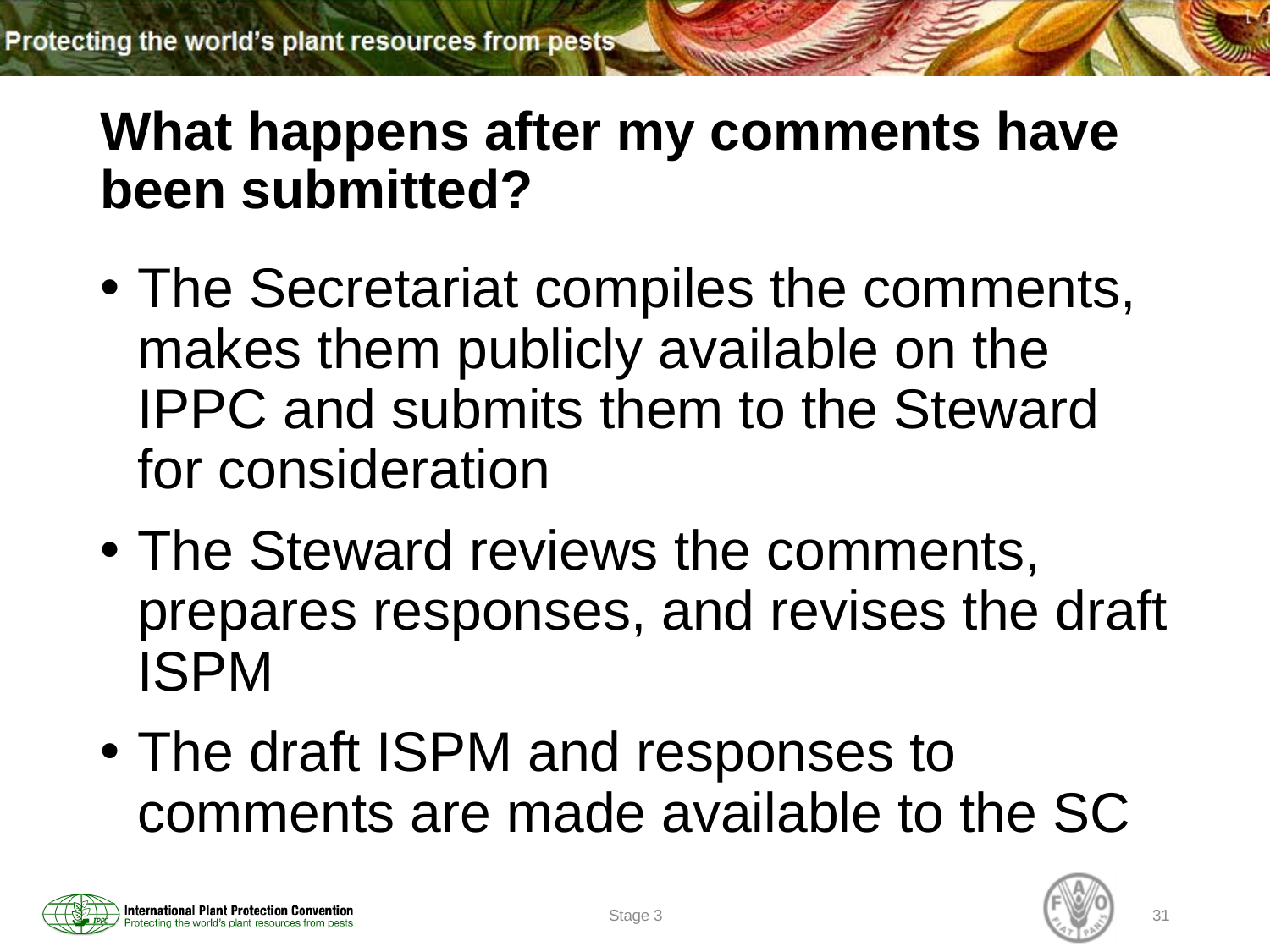

# What happens after my comments have been submitted?
The Secretariat compiles the comments, makes them publicly available on the IPPC and submits them to the Steward for consideration
The Steward reviews the comments, prepares responses, and revises the draft ISPM
The draft ISPM and responses to comments are made available to the SC
Stage 3
31